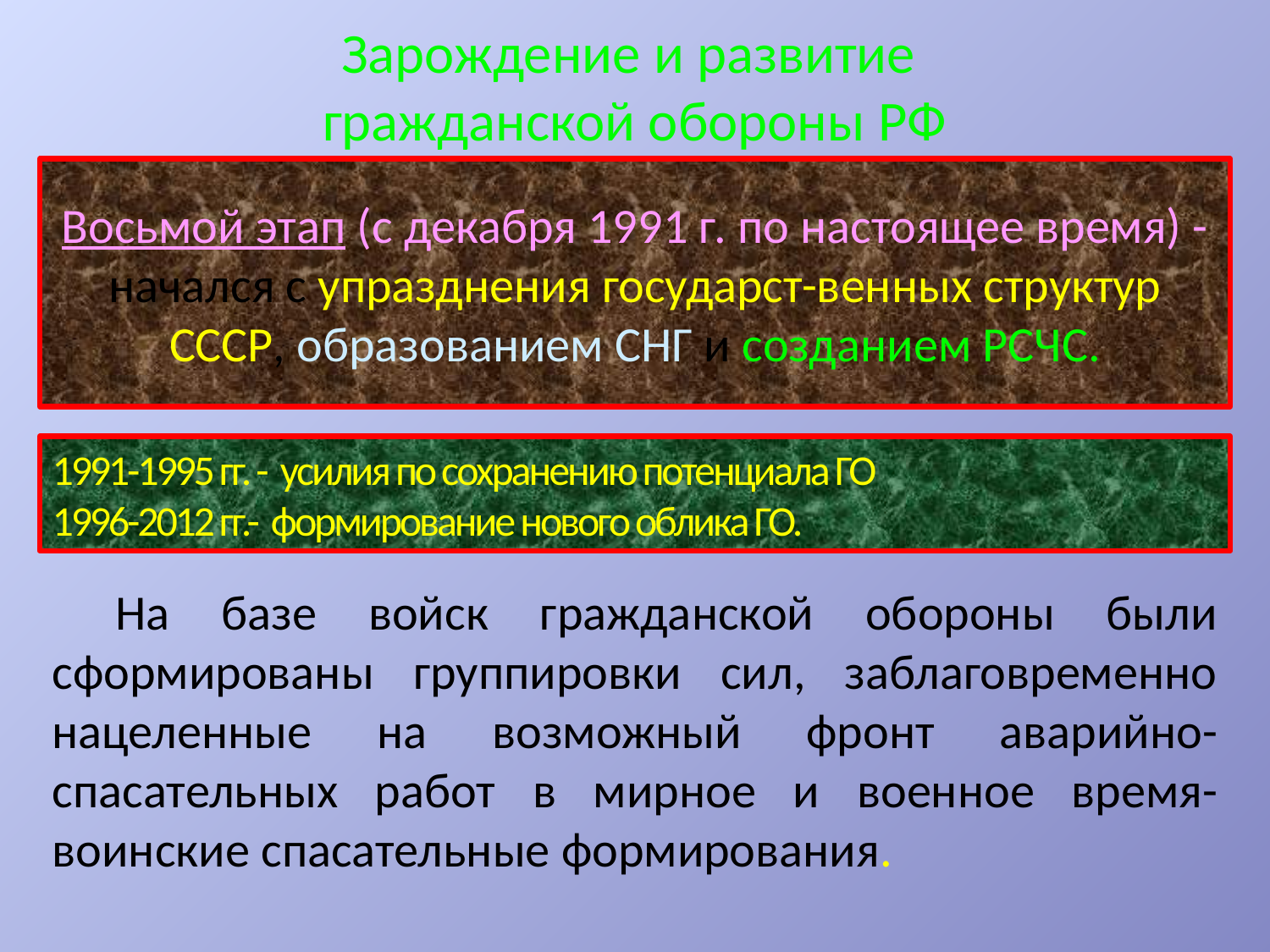

Зарождение и развитие
гражданской обороны РФ
Восьмой этап (с декабря 1991 г. по настоящее время) - начался с упразднения государст-венных структур СССР, образованием СНГ и созданием РСЧС.
1991-1995 гг. -  усилия по сохранению потенциала ГО
1996-2012 гг.-  формирование нового облика ГО.
На базе войск гражданской обороны были сформированы группировки сил, заблаговременно нацеленные на возможный фронт аварийно-спасательных работ в мирное и военное время- воинские спасательные формирования.